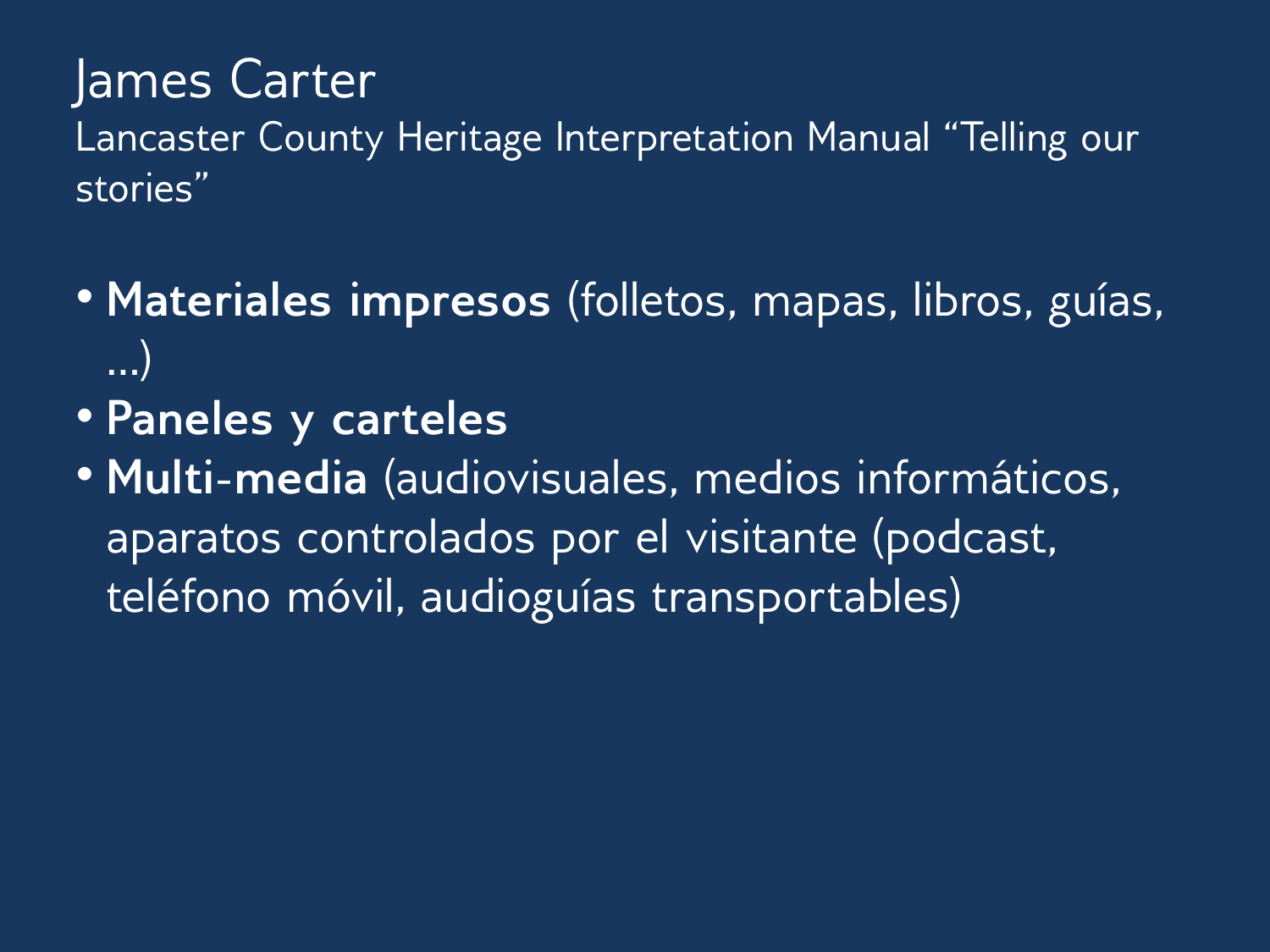

James Carter
Lancaster County Heritage Interpretation Manual “Telling our stories”

Materiales impresos (folletos, mapas, libros, guías,…)
Paneles y carteles
Multi-media (audiovisuales, medios informáticos, aparatos controlados por el visitante (podcast, teléfono móvil, audioguías transportables)